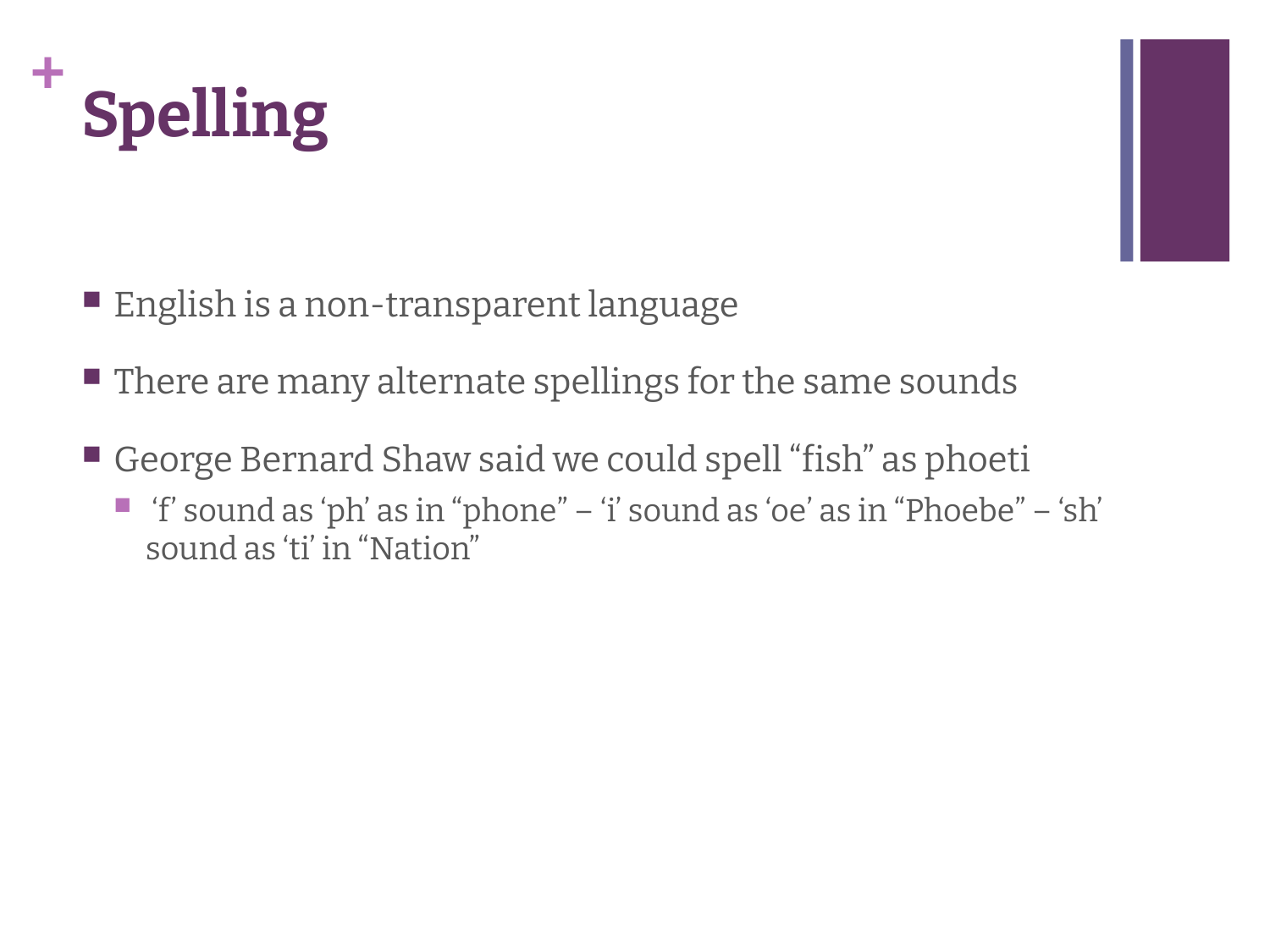

# Spelling
English is a non-transparent language
There are many alternate spellings for the same sounds
George Bernard Shaw said we could spell “fish” as phoeti
 ‘f’ sound as ‘ph’ as in “phone” – ‘i’ sound as ‘oe’ as in “Phoebe” – ‘sh’ sound as ‘ti’ in “Nation”